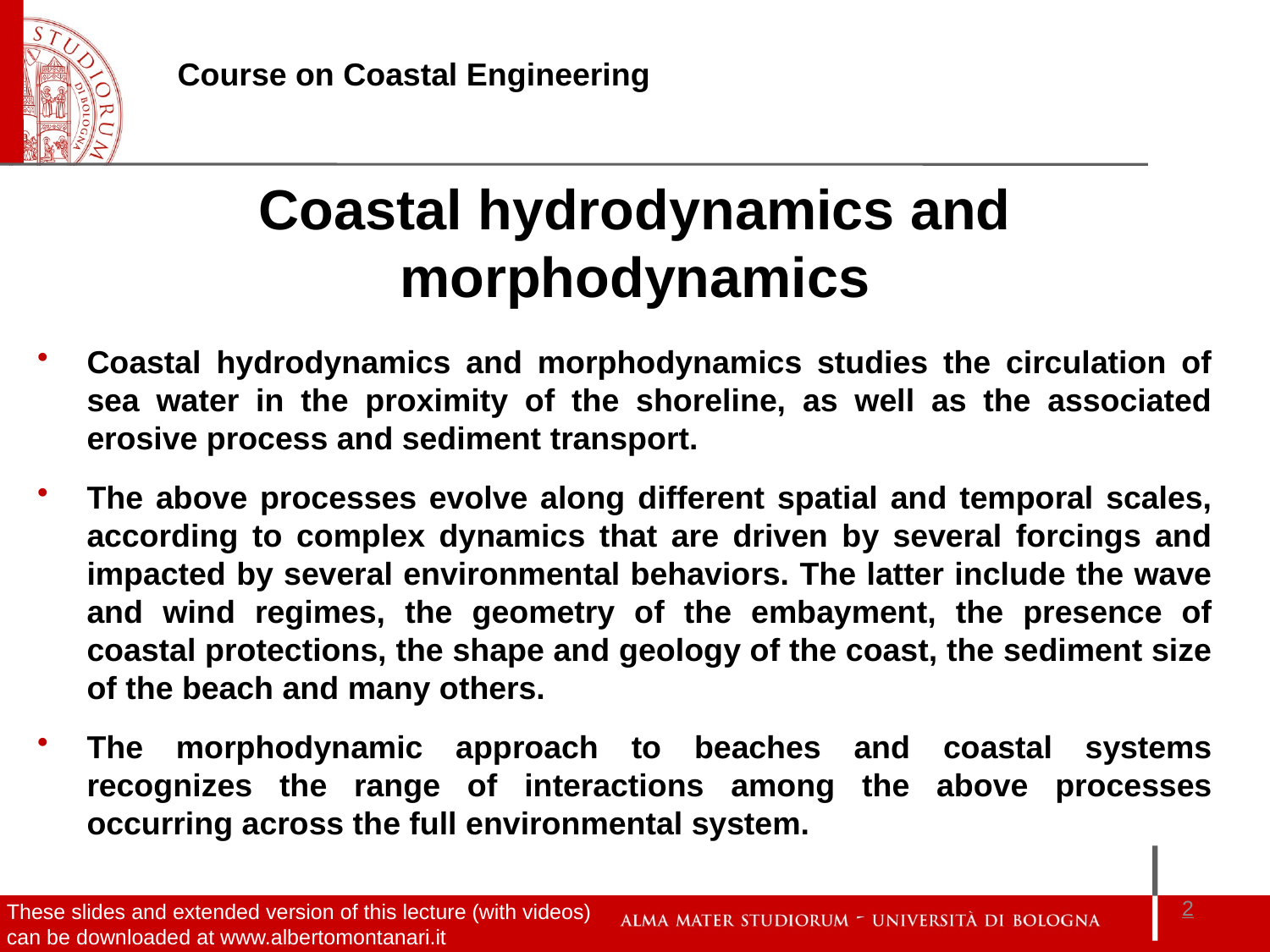

Coastal hydrodynamics and morphodynamics
Coastal hydrodynamics and morphodynamics studies the circulation of sea water in the proximity of the shoreline, as well as the associated erosive process and sediment transport.
The above processes evolve along different spatial and temporal scales, according to complex dynamics that are driven by several forcings and impacted by several environmental behaviors. The latter include the wave and wind regimes, the geometry of the embayment, the presence of coastal protections, the shape and geology of the coast, the sediment size of the beach and many others.
The morphodynamic approach to beaches and coastal systems recognizes the range of interactions among the above processes occurring across the full environmental system.
2